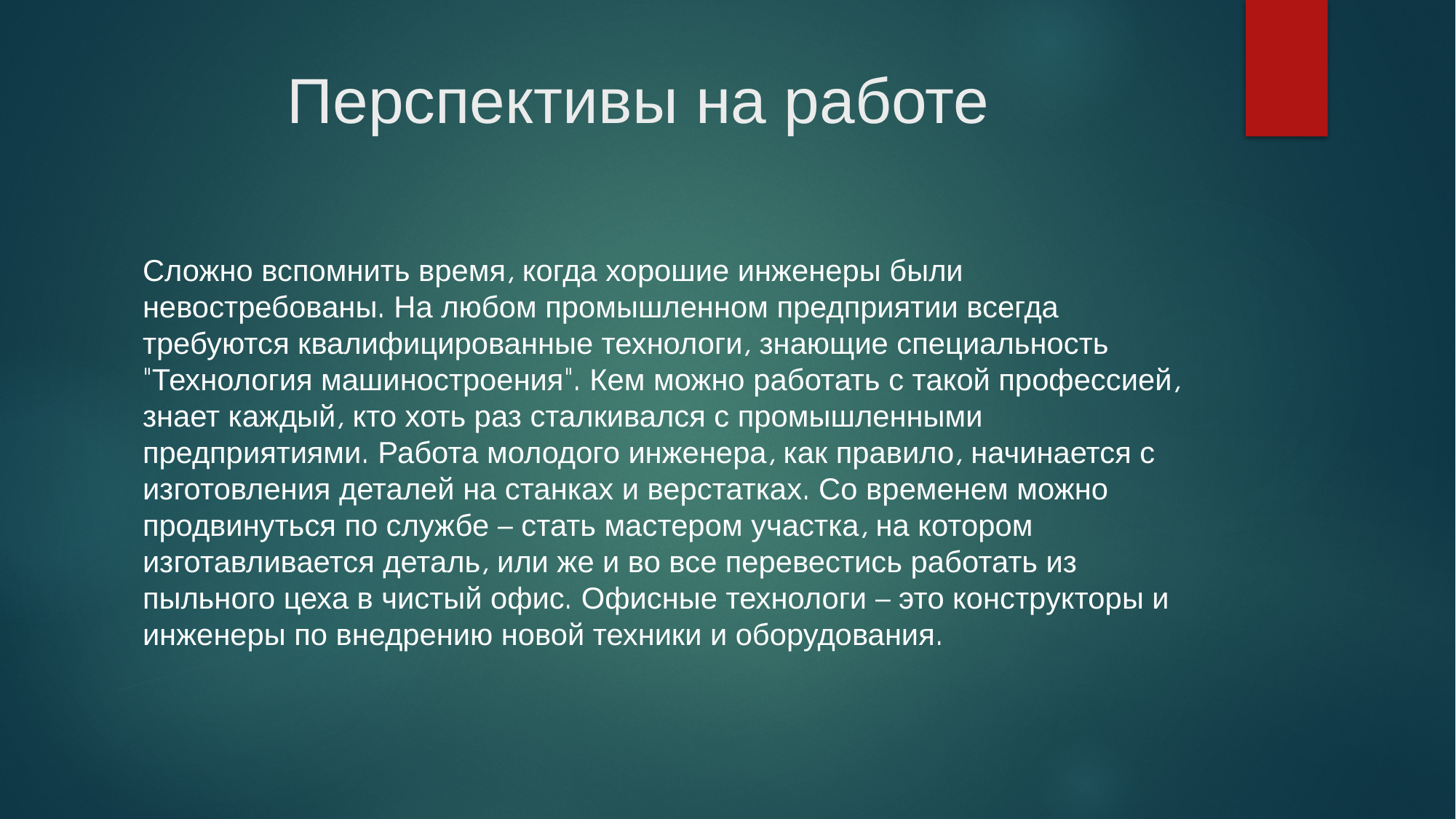

# Перспективы на работе
Сложно вспомнить время, когда хорошие инженеры были невостребованы. На любом промышленном предприятии всегда требуются квалифицированные технологи, знающие специальность "Технология машиностроения". Кем можно работать с такой профессией, знает каждый, кто хоть раз сталкивался с промышленными предприятиями. Работа молодого инженера, как правило, начинается с изготовления деталей на станках и верстатках. Со временем можно продвинуться по службе – стать мастером участка, на котором изготавливается деталь, или же и во все перевестись работать из пыльного цеха в чистый офис. Офисные технологи – это конструкторы и инженеры по внедрению новой техники и оборудования.